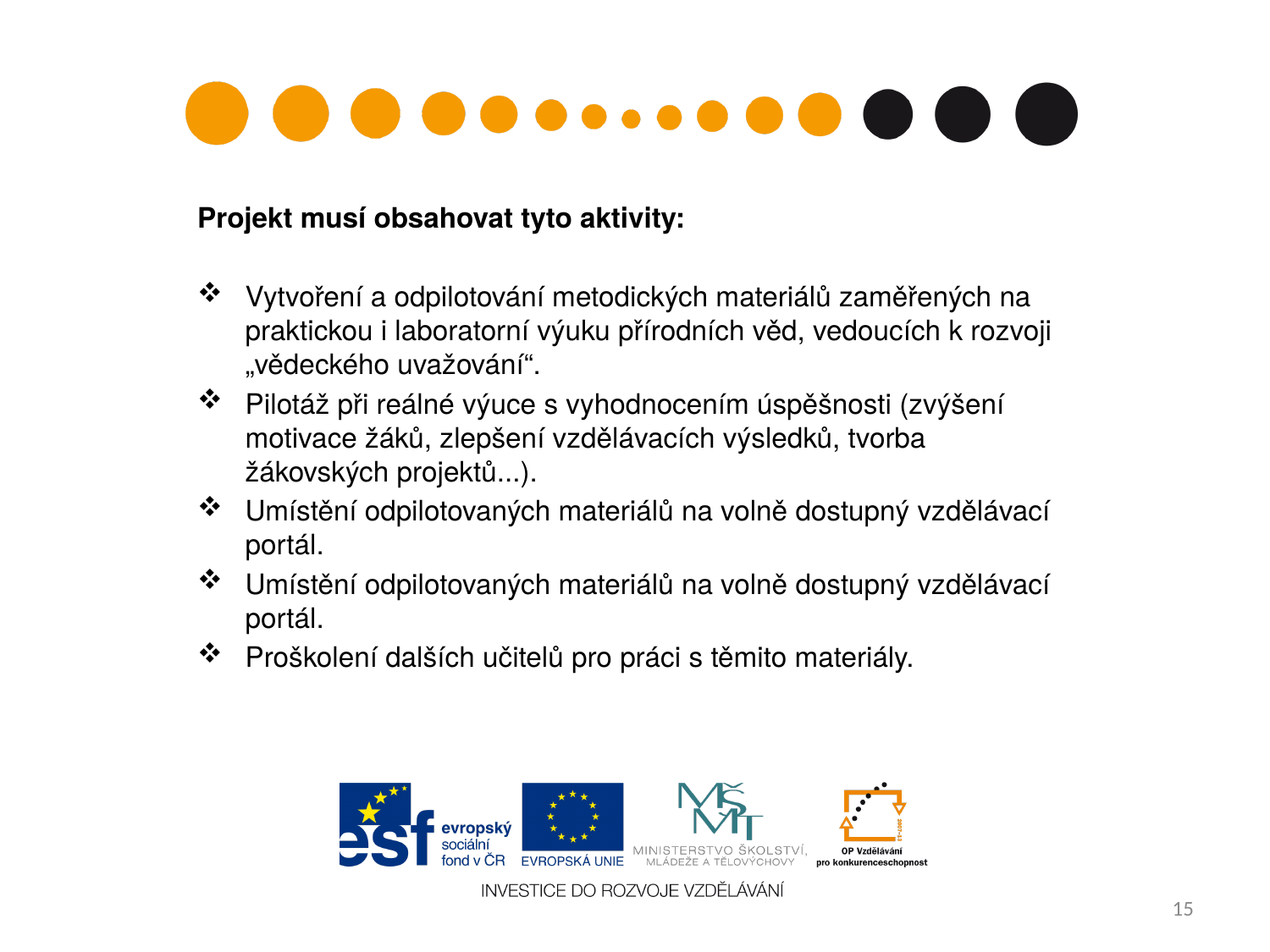

Projekt musí obsahovat tyto aktivity:

Vytvoření a odpilotování metodických materiálů zaměřených na praktickou i laboratorní výuku přírodních věd, vedoucích k rozvoji „vědeckého uvažování“.
Pilotáž při reálné výuce s vyhodnocením úspěšnosti (zvýšení motivace žáků, zlepšení vzdělávacích výsledků, tvorba žákovských projektů...).
Umístění odpilotovaných materiálů na volně dostupný vzdělávací portál.
Umístění odpilotovaných materiálů na volně dostupný vzdělávací portál.
Proškolení dalších učitelů pro práci s těmito materiály.

15